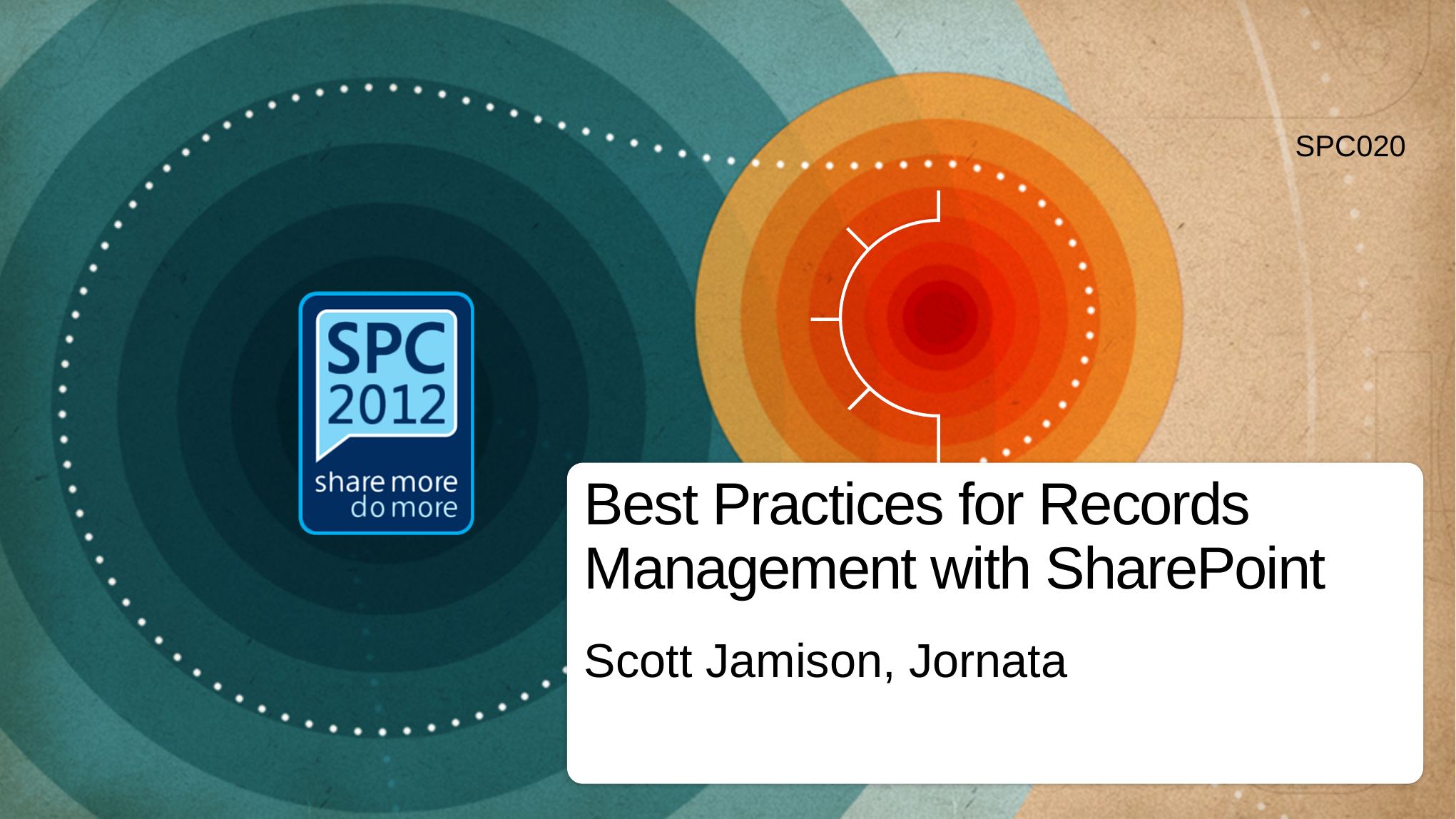

SPC020
# Best Practices for Records Management with SharePoint
Scott Jamison, Jornata